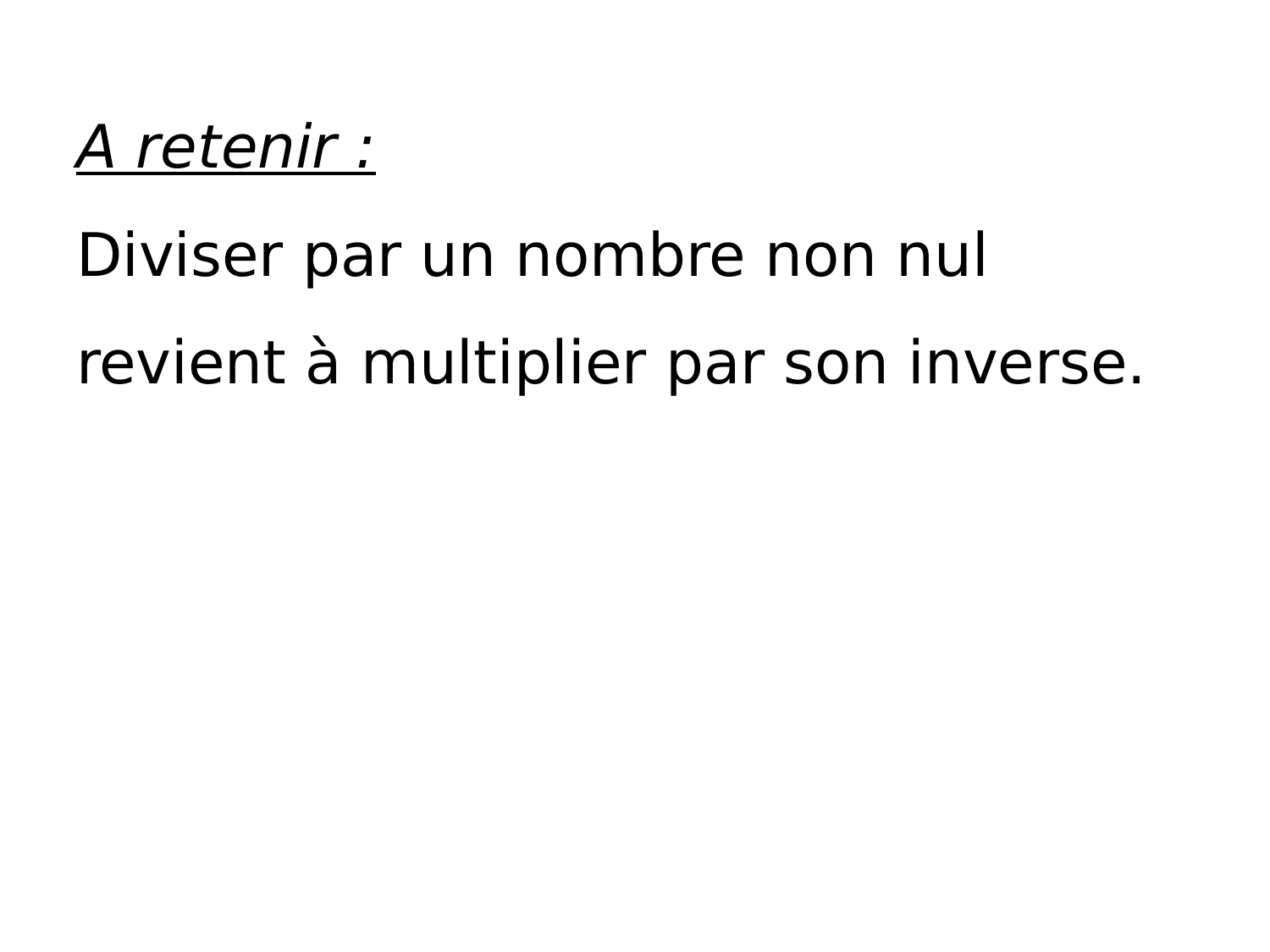

A retenir :
Diviser par un nombre non nul revient à multiplier par son inverse.